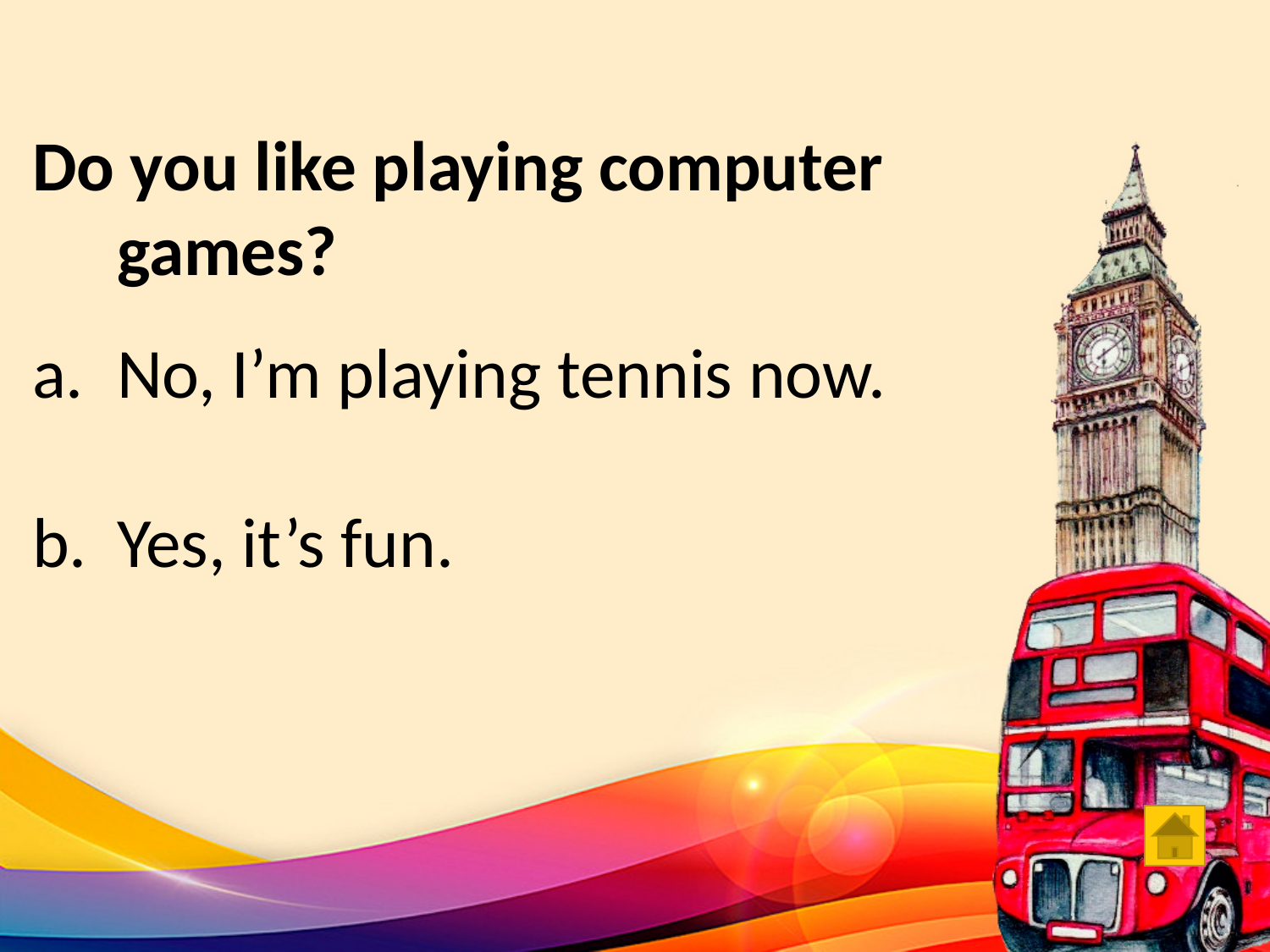

Do you like playing computer games?

No, I’m playing tennis now.

Yes, it’s fun.